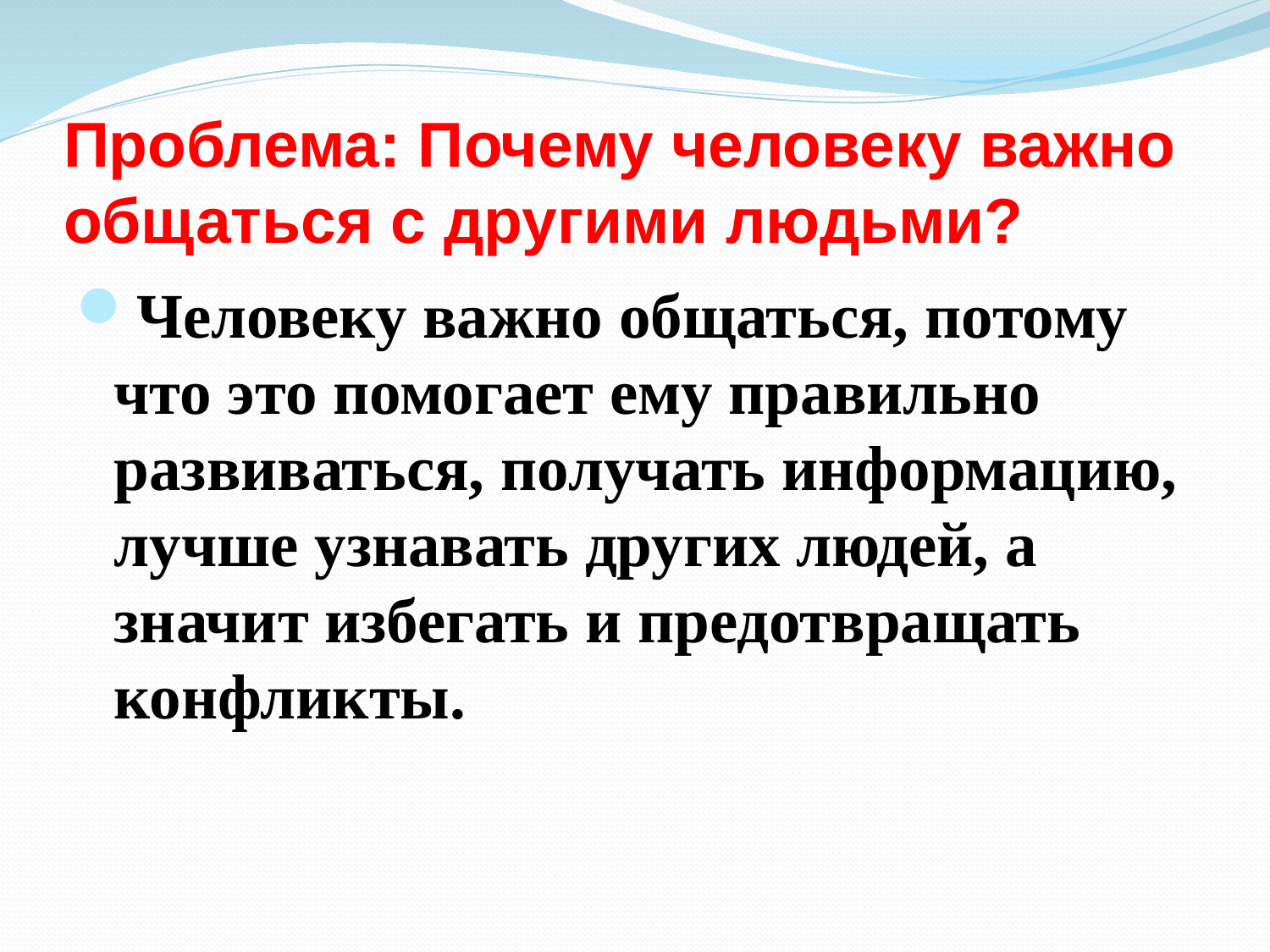

# Проблема: Почему человеку важно общаться с другими людьми?
Человеку важно общаться, потому что это помогает ему правильно развиваться, получать информацию, лучше узнавать других людей, а значит избегать и предотвращать конфликты.